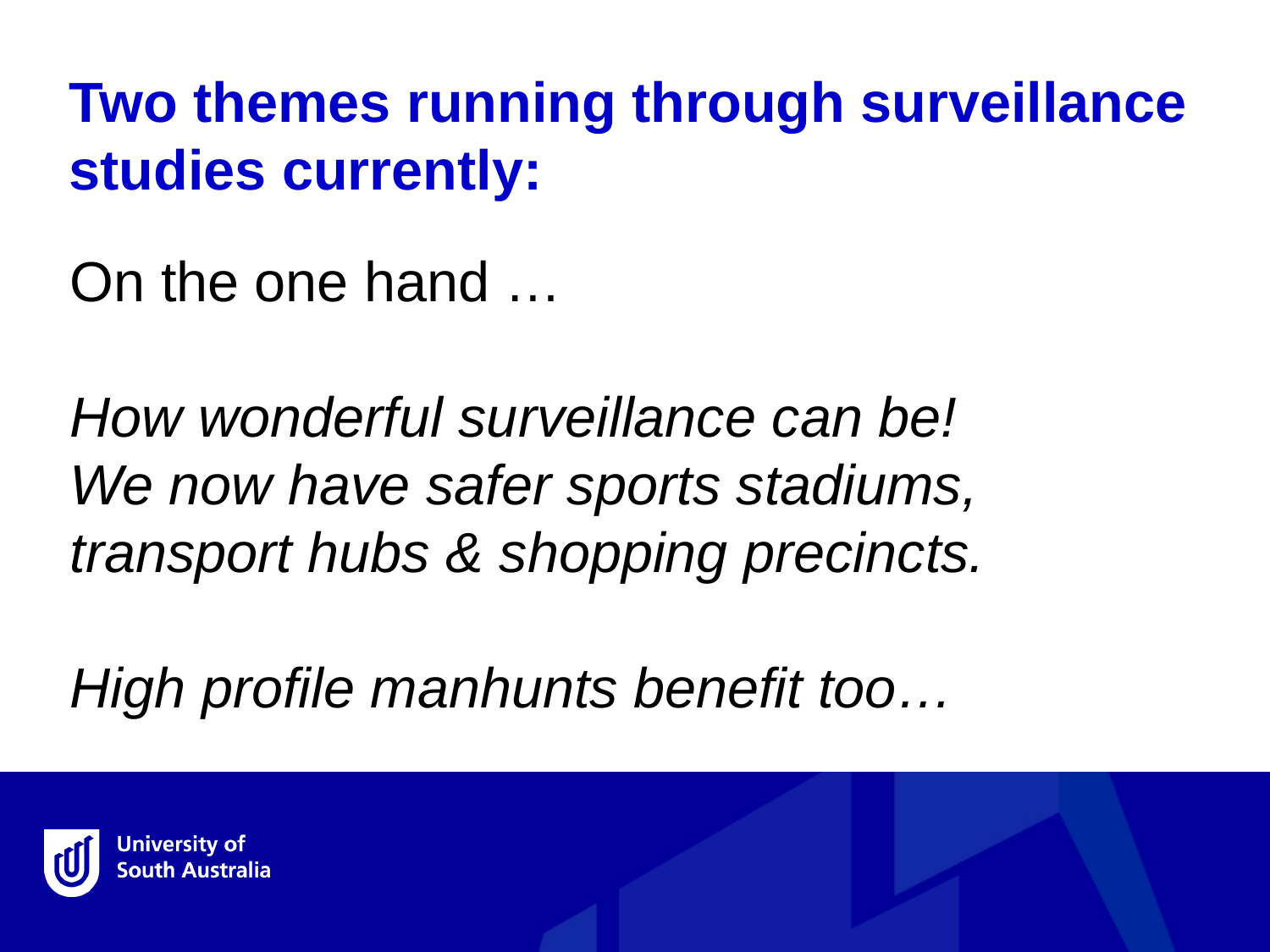

Two themes running through surveillance studies currently:

On the one hand …

How wonderful surveillance can be!
We now have safer sports stadiums, transport hubs & shopping precincts.

High profile manhunts benefit too…